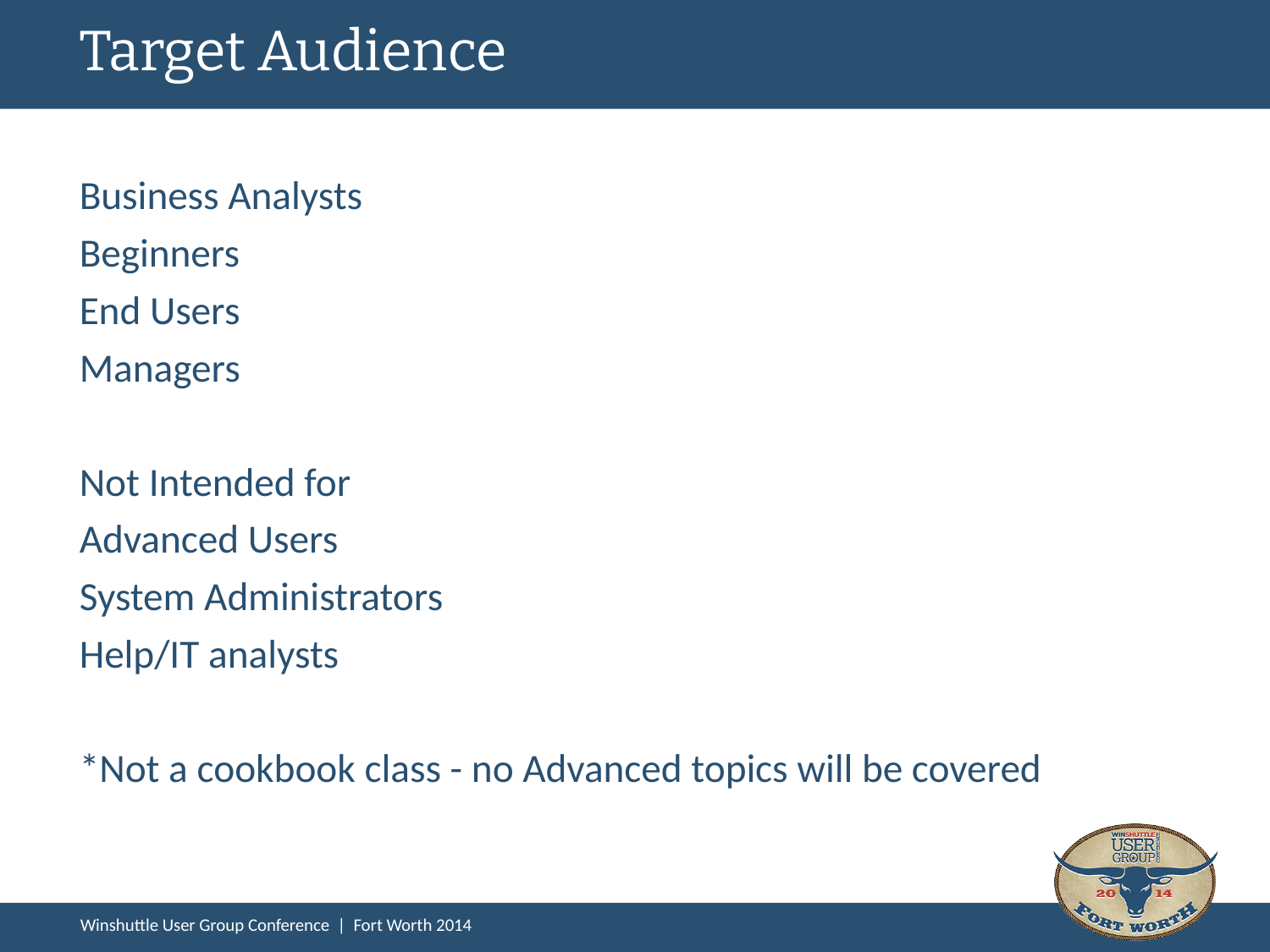

# Target Audience
Business Analysts
Beginners
End Users
Managers

Not Intended for
Advanced Users
System Administrators
Help/IT analysts

*Not a cookbook class - no Advanced topics will be covered